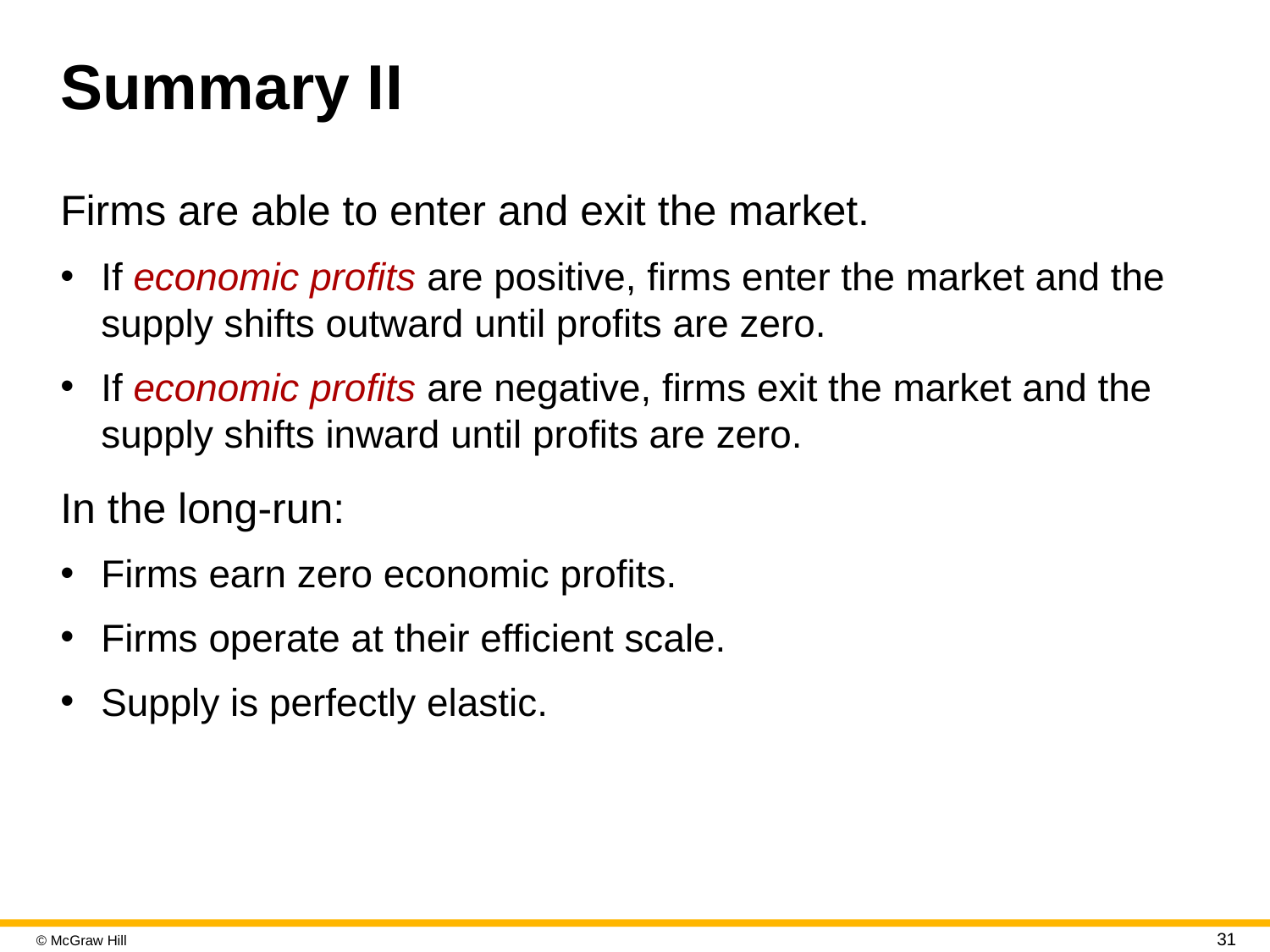

# Summary I I
Firms are able to enter and exit the market.
If economic profits are positive, firms enter the market and the supply shifts outward until profits are zero.
If economic profits are negative, firms exit the market and the supply shifts inward until profits are zero.
In the long-run:
Firms earn zero economic profits.
Firms operate at their efficient scale.
Supply is perfectly elastic.